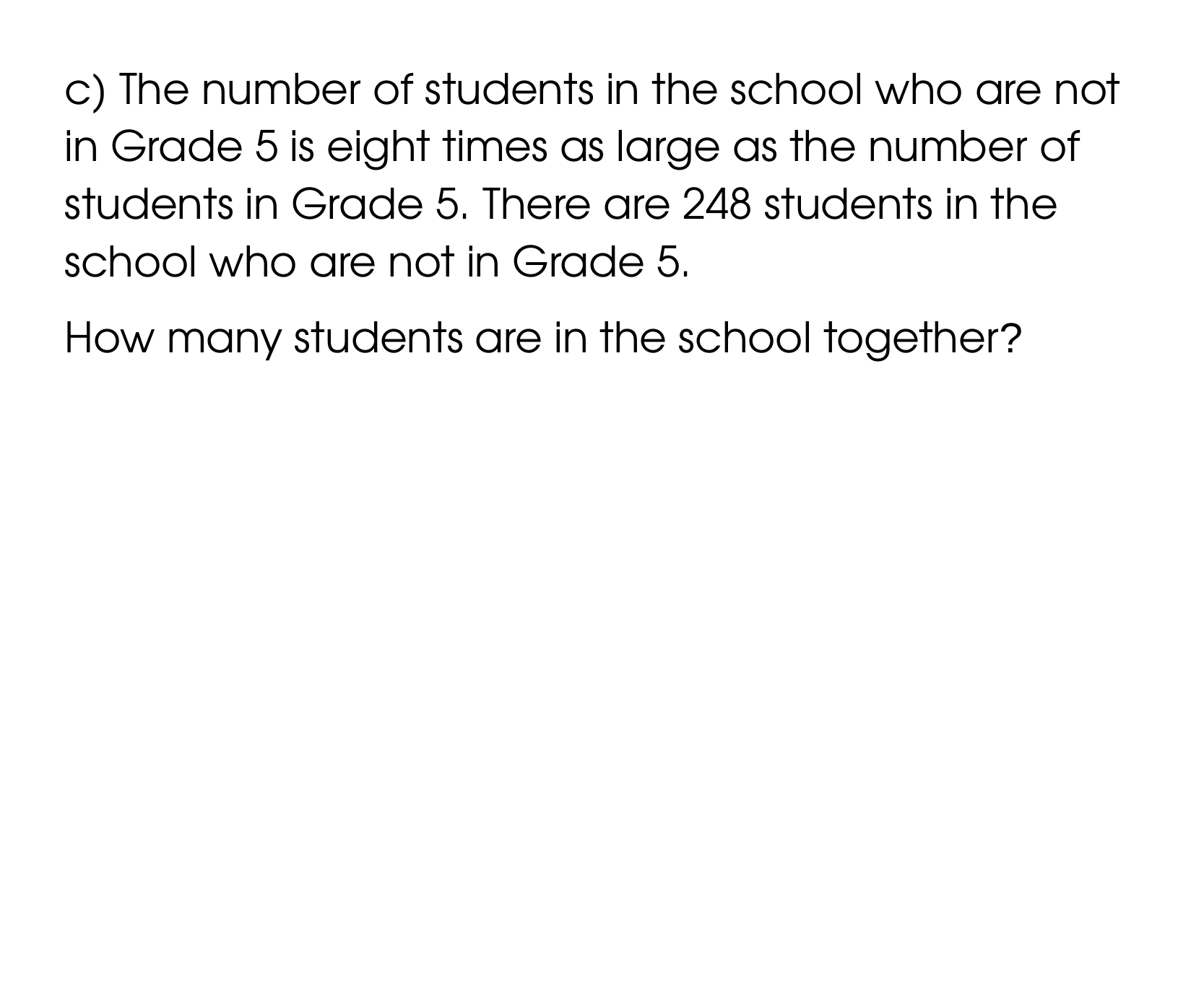

c) The number of students in the school who are not in Grade 5 is eight times as large as the number of students in Grade 5. There are 248 students in the school who are not in Grade 5.
How many students are in the school together?